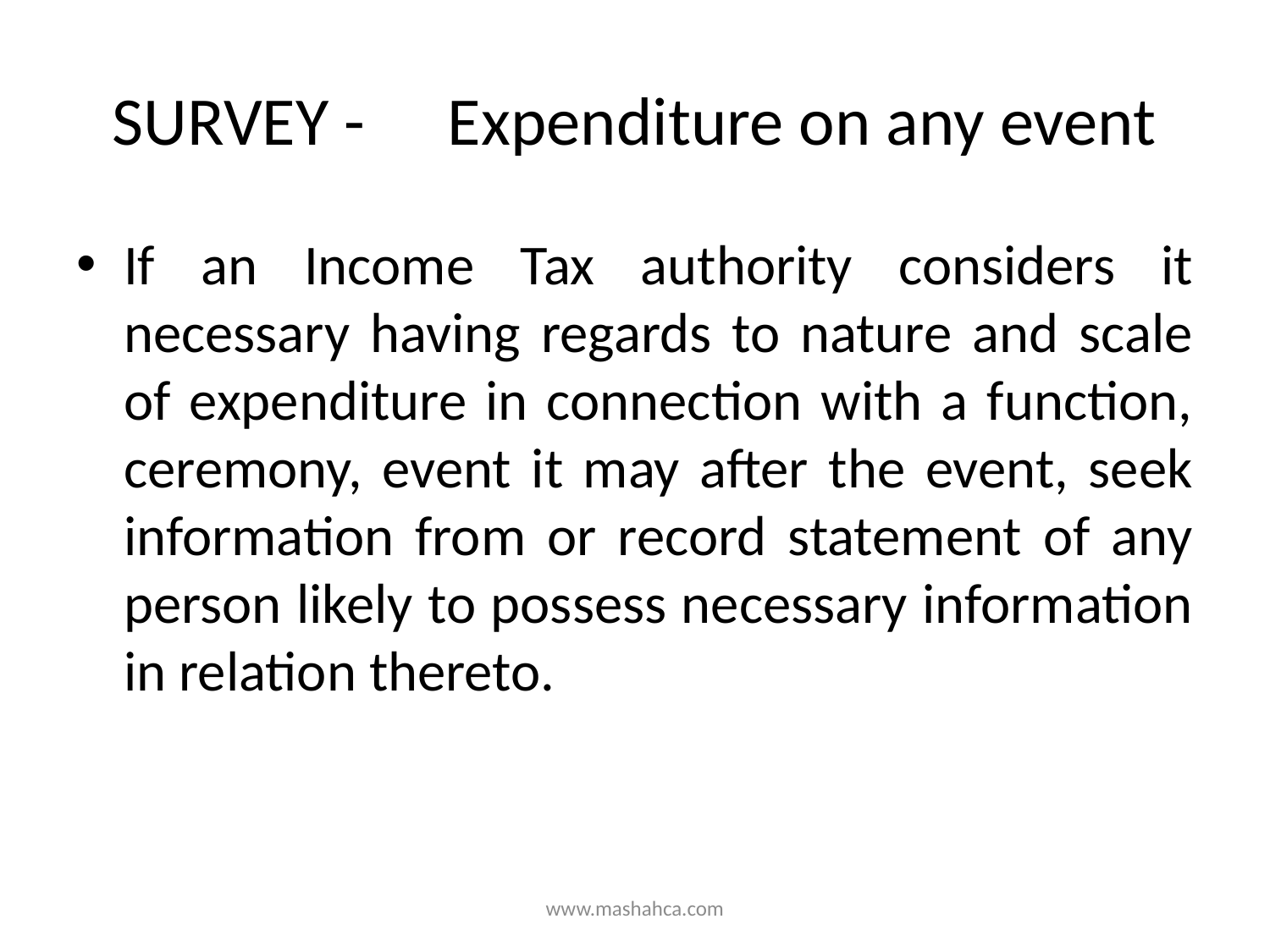

# SURVEY - 	Expenditure on any event
If an Income Tax authority considers it necessary having regards to nature and scale of expenditure in connection with a function, ceremony, event it may after the event, seek information from or record statement of any person likely to possess necessary information in relation thereto.
www.mashahca.com